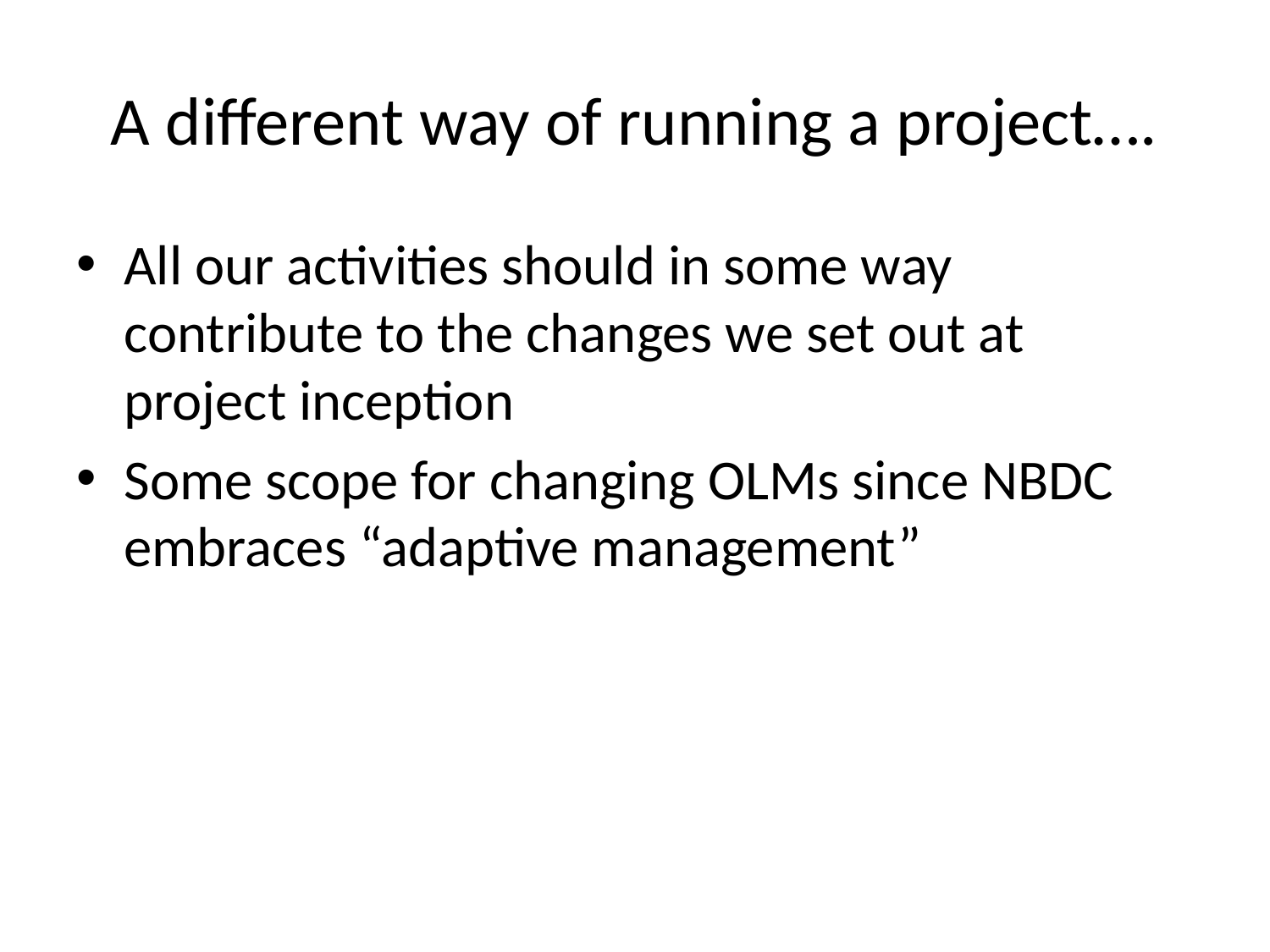

# A different way of running a project….
All our activities should in some way contribute to the changes we set out at project inception
Some scope for changing OLMs since NBDC embraces “adaptive management”